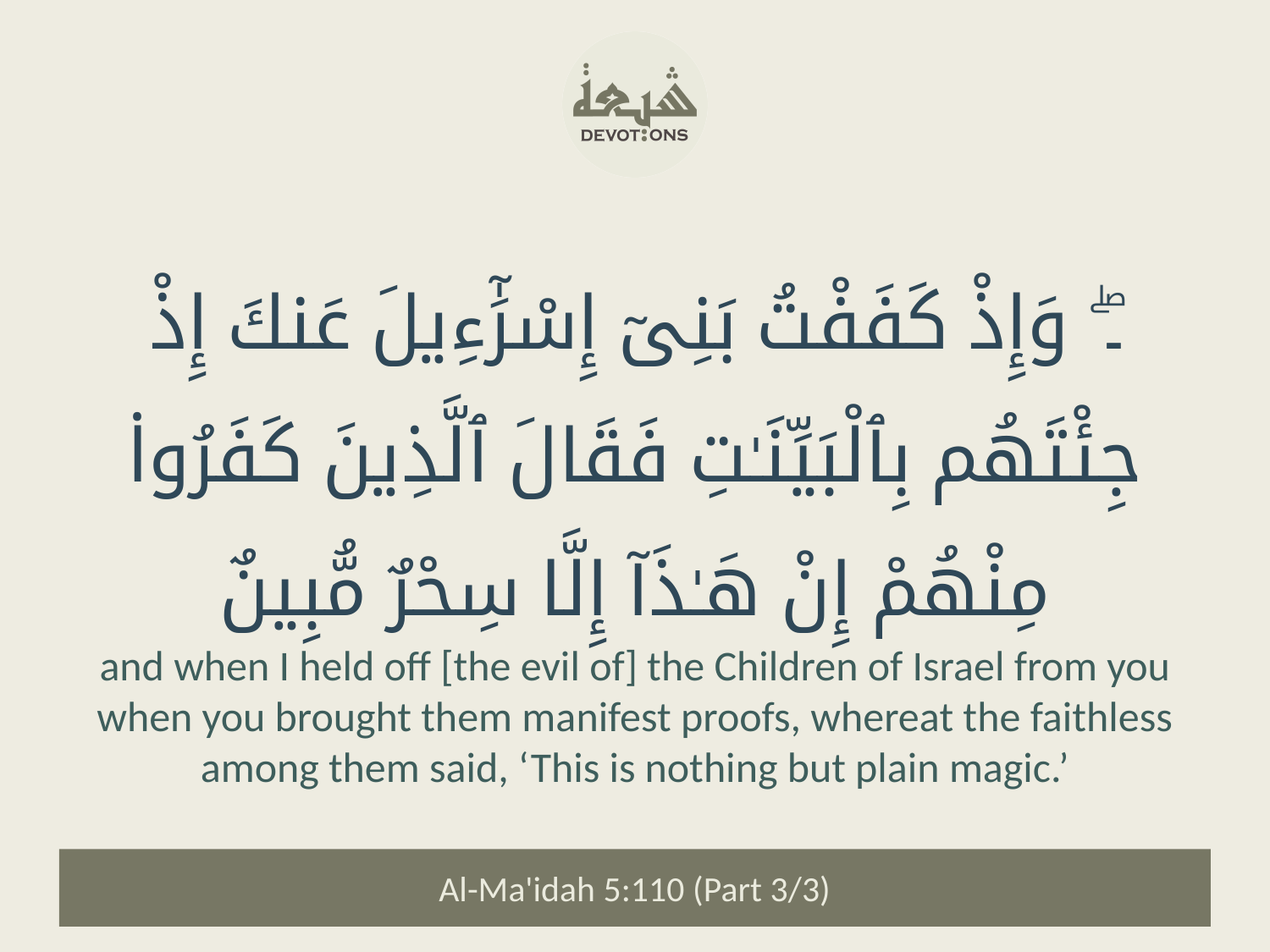

۔ۖ  وَإِذْ كَفَفْتُ بَنِىٓ إِسْرَٰٓءِيلَ عَنكَ إِذْ جِئْتَهُم بِٱلْبَيِّنَـٰتِ فَقَالَ ٱلَّذِينَ كَفَرُوا۟ مِنْهُمْ إِنْ هَـٰذَآ إِلَّا سِحْرٌ مُّبِينٌ
and when I held off [the evil of] the Children of Israel from you when you brought them manifest proofs, whereat the faithless among them said, ‘This is nothing but plain magic.’
Al-Ma'idah 5:110 (Part 3/3)